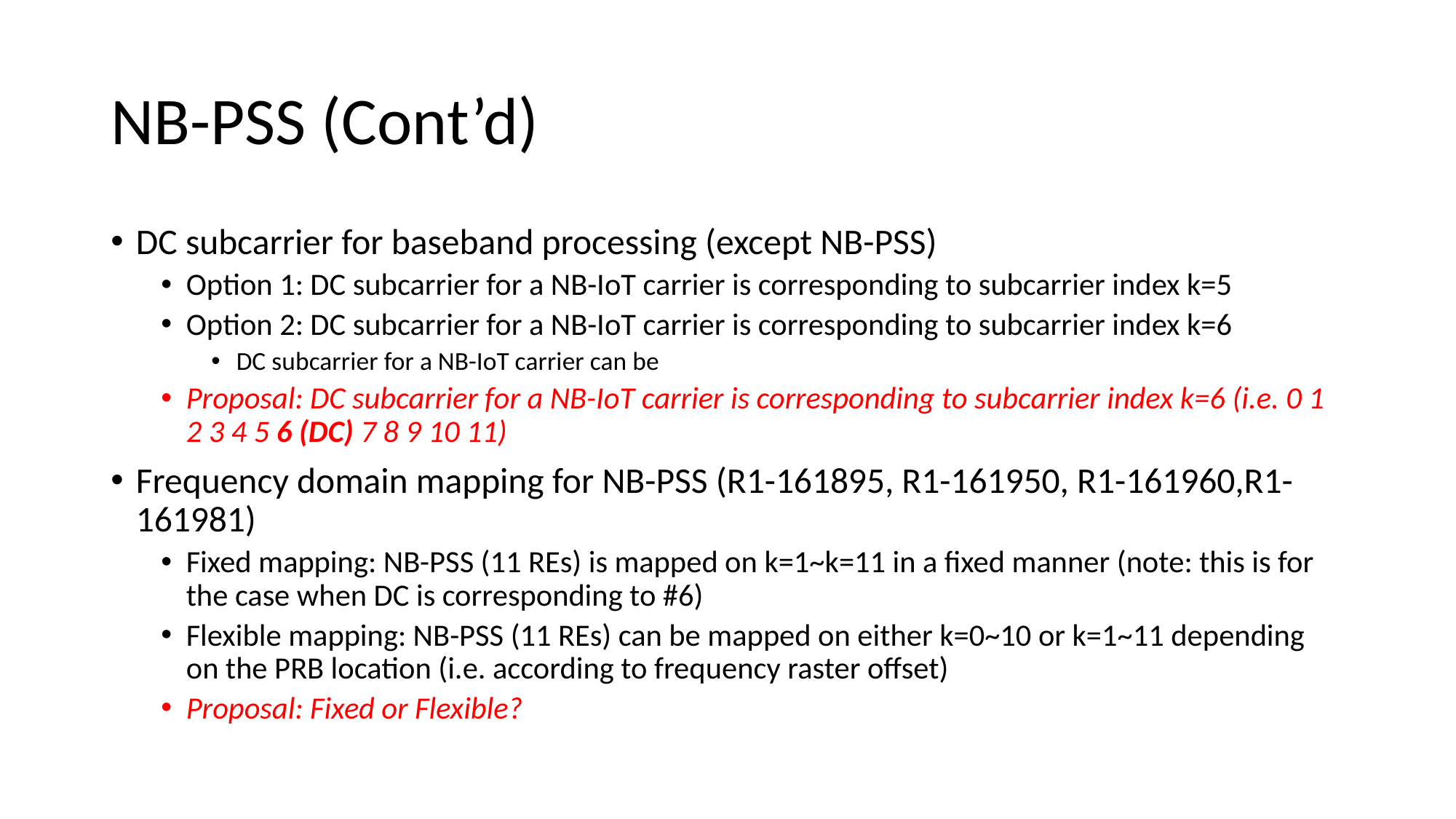

# NB-PSS (Cont’d)
DC subcarrier for baseband processing (except NB-PSS)
Option 1: DC subcarrier for a NB-IoT carrier is corresponding to subcarrier index k=5
Option 2: DC subcarrier for a NB-IoT carrier is corresponding to subcarrier index k=6
DC subcarrier for a NB-IoT carrier can be
Proposal: DC subcarrier for a NB-IoT carrier is corresponding to subcarrier index k=6 (i.e. 0 1 2 3 4 5 6 (DC) 7 8 9 10 11)
Frequency domain mapping for NB-PSS (R1-161895, R1-161950, R1-161960,R1-161981)
Fixed mapping: NB-PSS (11 REs) is mapped on k=1~k=11 in a fixed manner (note: this is for the case when DC is corresponding to #6)
Flexible mapping: NB-PSS (11 REs) can be mapped on either k=0~10 or k=1~11 depending on the PRB location (i.e. according to frequency raster offset)
Proposal: Fixed or Flexible?